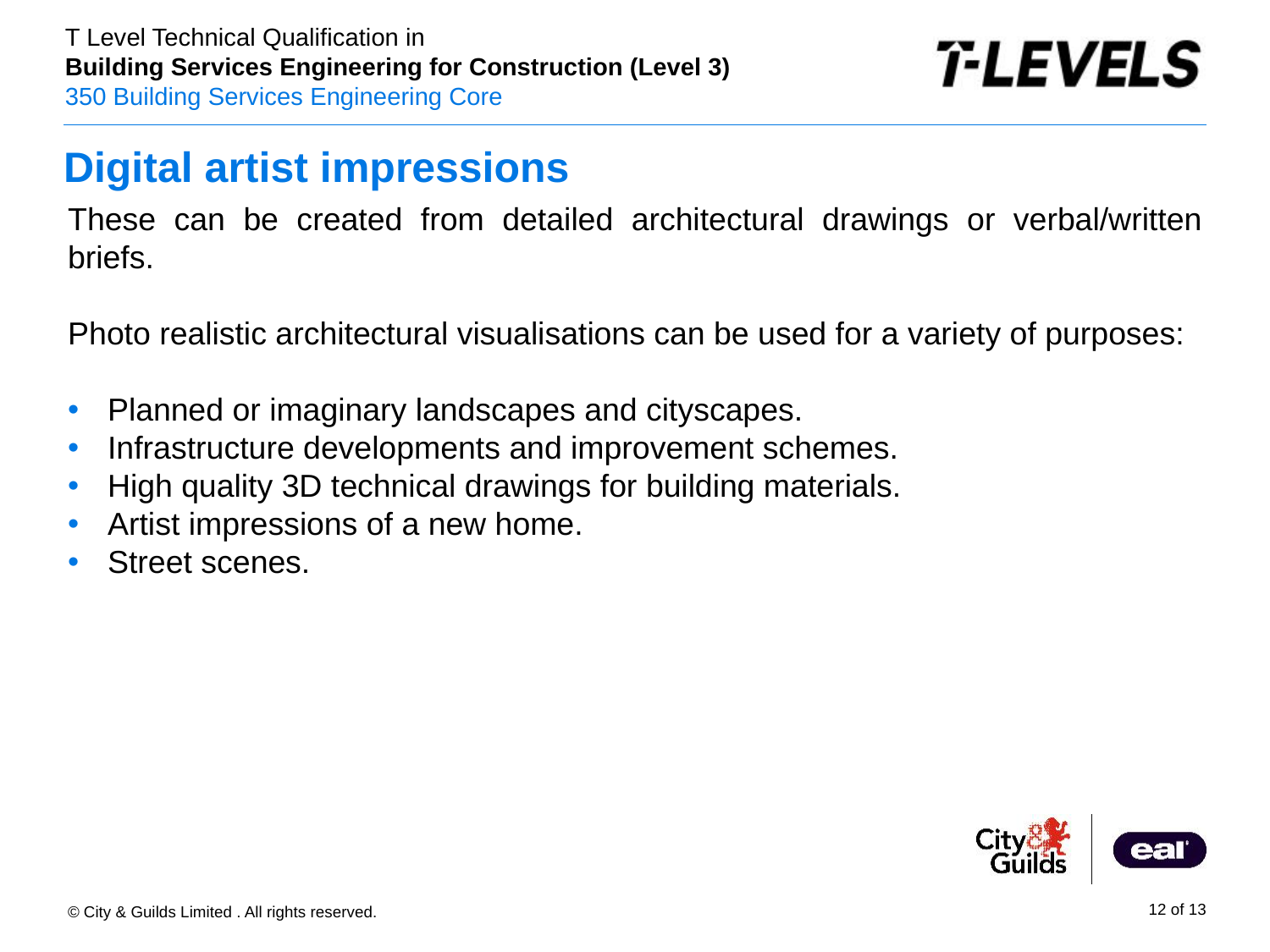

# Digital artist impressions
These can be created from detailed architectural drawings or verbal/written briefs.

Photo realistic architectural visualisations can be used for a variety of purposes:

Planned or imaginary landscapes and cityscapes.
Infrastructure developments and improvement schemes.
High quality 3D technical drawings for building materials.
Artist impressions of a new home.
Street scenes.